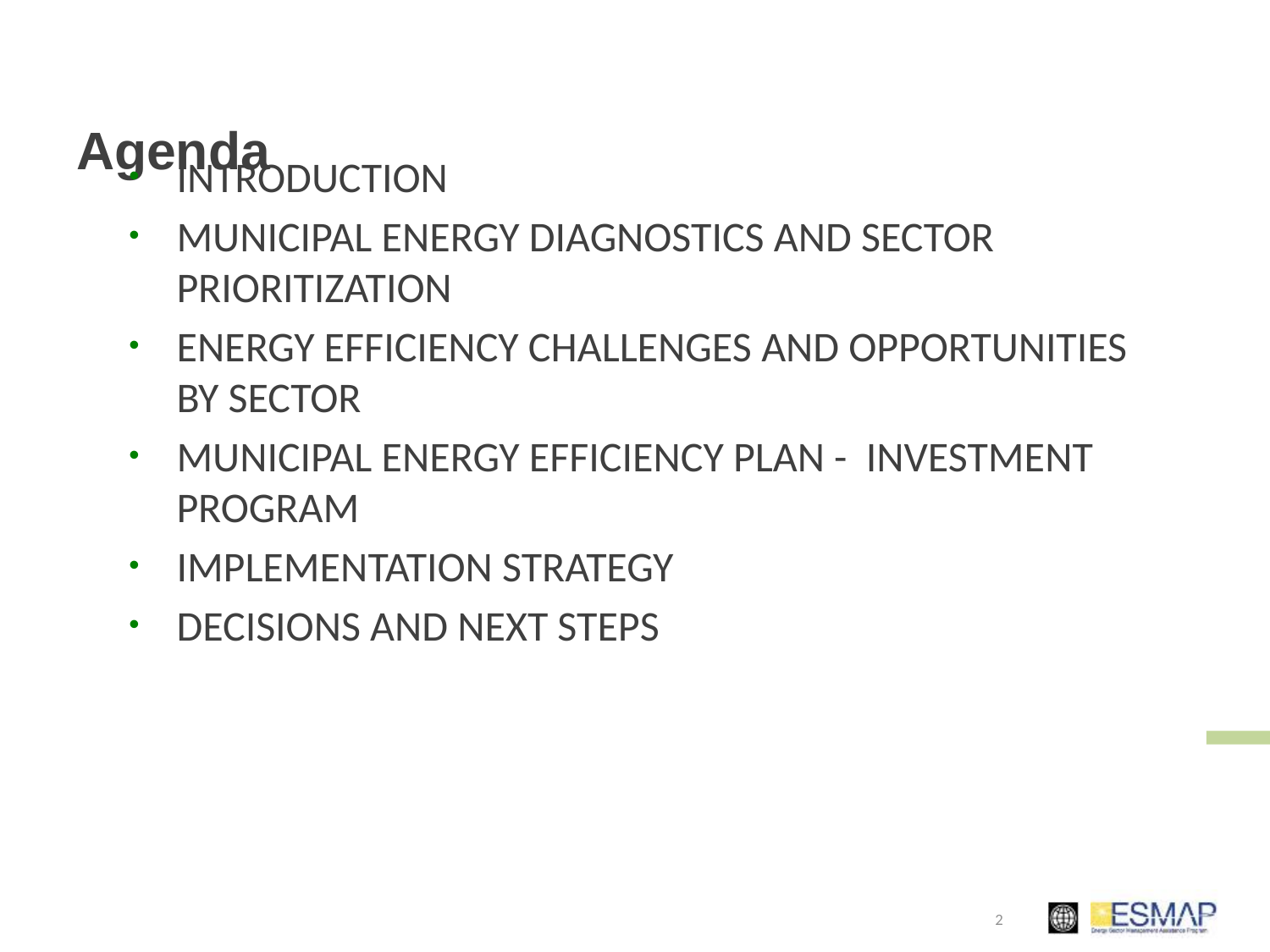

# Agenda
Introduction
Municipal energy diagnostics and Sector prioritization
Energy efficiency challenges and opportunities by sector
Municipal energy efficiency plan -  Investment program
Implementation strategy
decisions and next steps
2